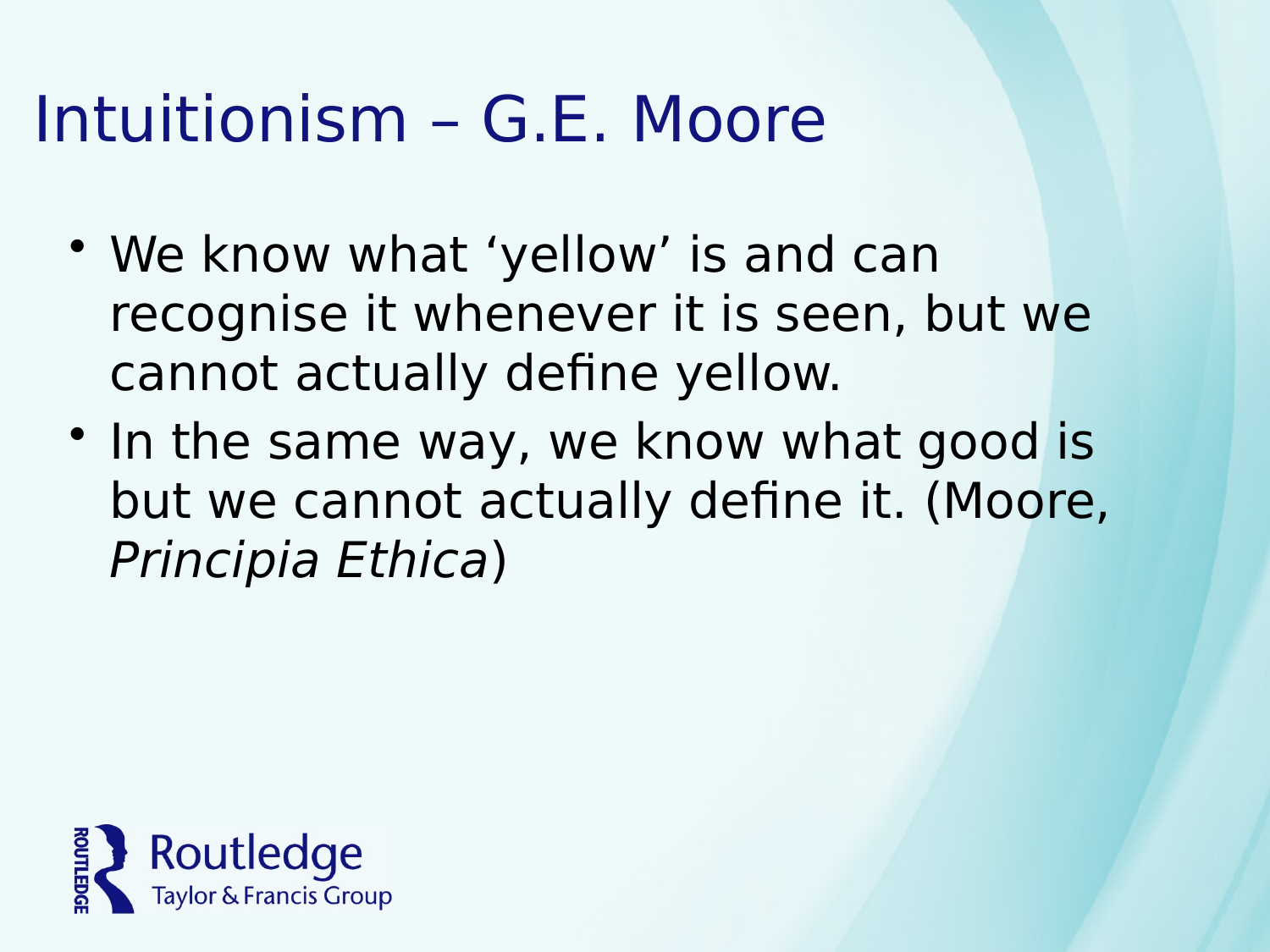

# Intuitionism – G.E. Moore
We know what ‘yellow’ is and can recognise it whenever it is seen, but we cannot actually define yellow.
In the same way, we know what good is but we cannot actually define it. (Moore, Principia Ethica)